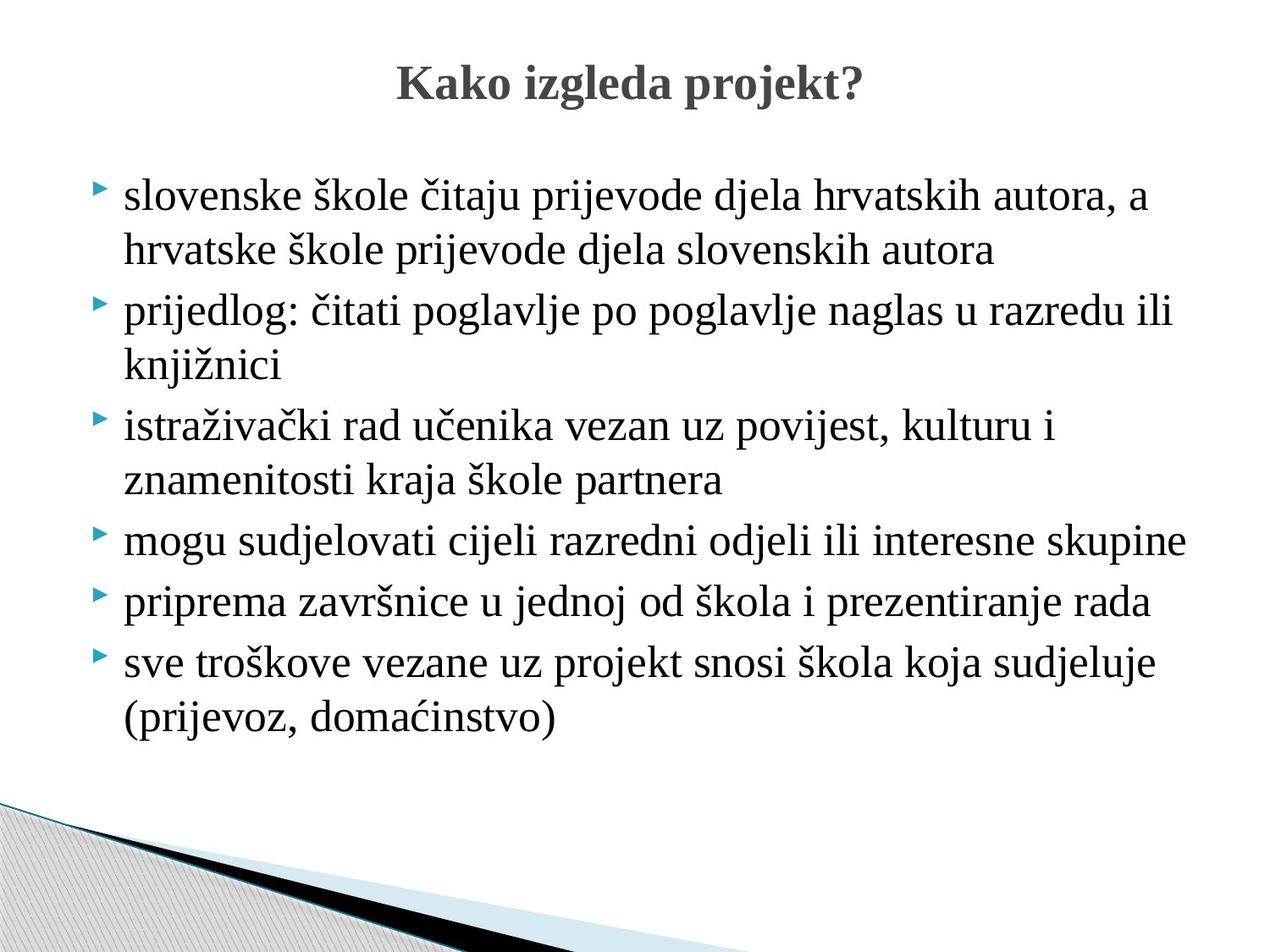

# Kako izgleda projekt?
slovenske škole čitaju prijevode djela hrvatskih autora, a hrvatske škole prijevode djela slovenskih autora
prijedlog: čitati poglavlje po poglavlje naglas u razredu ili knjižnici
istraživački rad učenika vezan uz povijest, kulturu i znamenitosti kraja škole partnera
mogu sudjelovati cijeli razredni odjeli ili interesne skupine
priprema završnice u jednoj od škola i prezentiranje rada
sve troškove vezane uz projekt snosi škola koja sudjeluje (prijevoz, domaćinstvo)